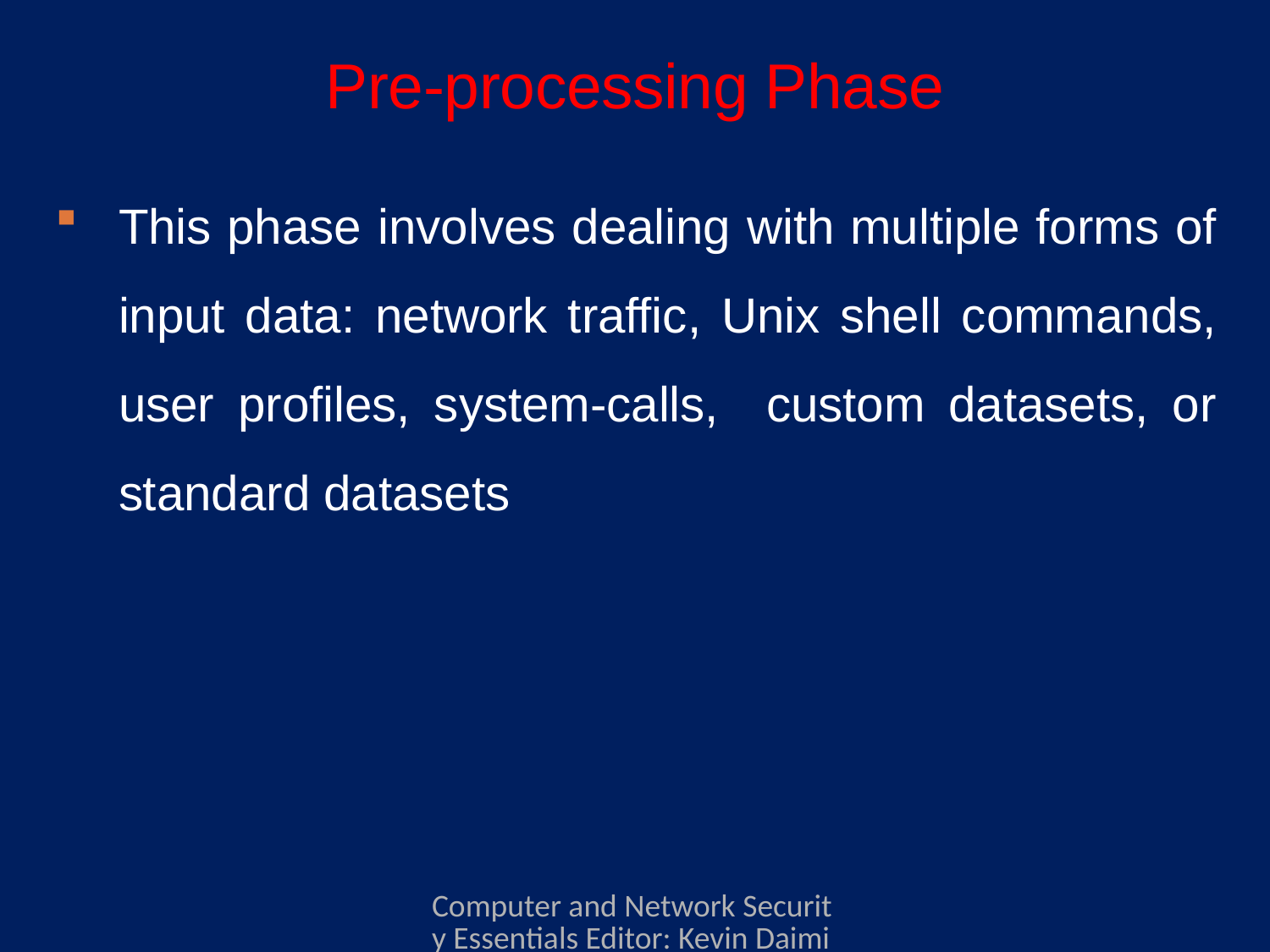

# Pre-processing Phase
This phase involves dealing with multiple forms of input data: network traffic, Unix shell commands, user profiles, system-calls,  custom datasets, or standard datasets

Computer and Network Security Essentials Editor: Kevin Daimi Associate Editors: Guillermo Francia, Levent Ertaul, Luis H. Encinas, Eman El-Sheikh Published by Springer